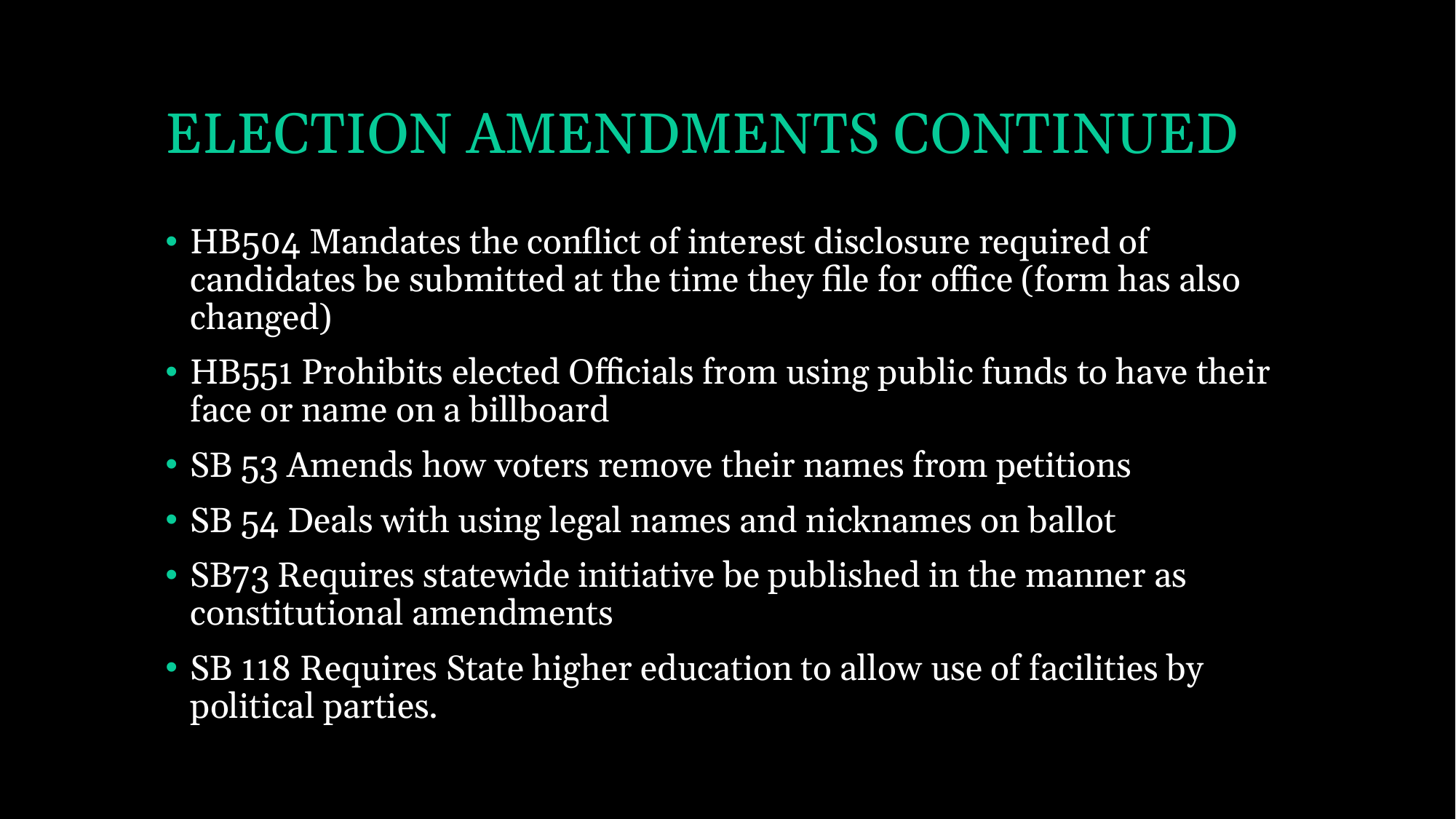

# ELECTION AMENDMENTS CONTINUED
HB504 Mandates the conflict of interest disclosure required of candidates be submitted at the time they file for office (form has also changed)
HB551 Prohibits elected Officials from using public funds to have their face or name on a billboard
SB 53 Amends how voters remove their names from petitions
SB 54 Deals with using legal names and nicknames on ballot
SB73 Requires statewide initiative be published in the manner as constitutional amendments
SB 118 Requires State higher education to allow use of facilities by political parties.